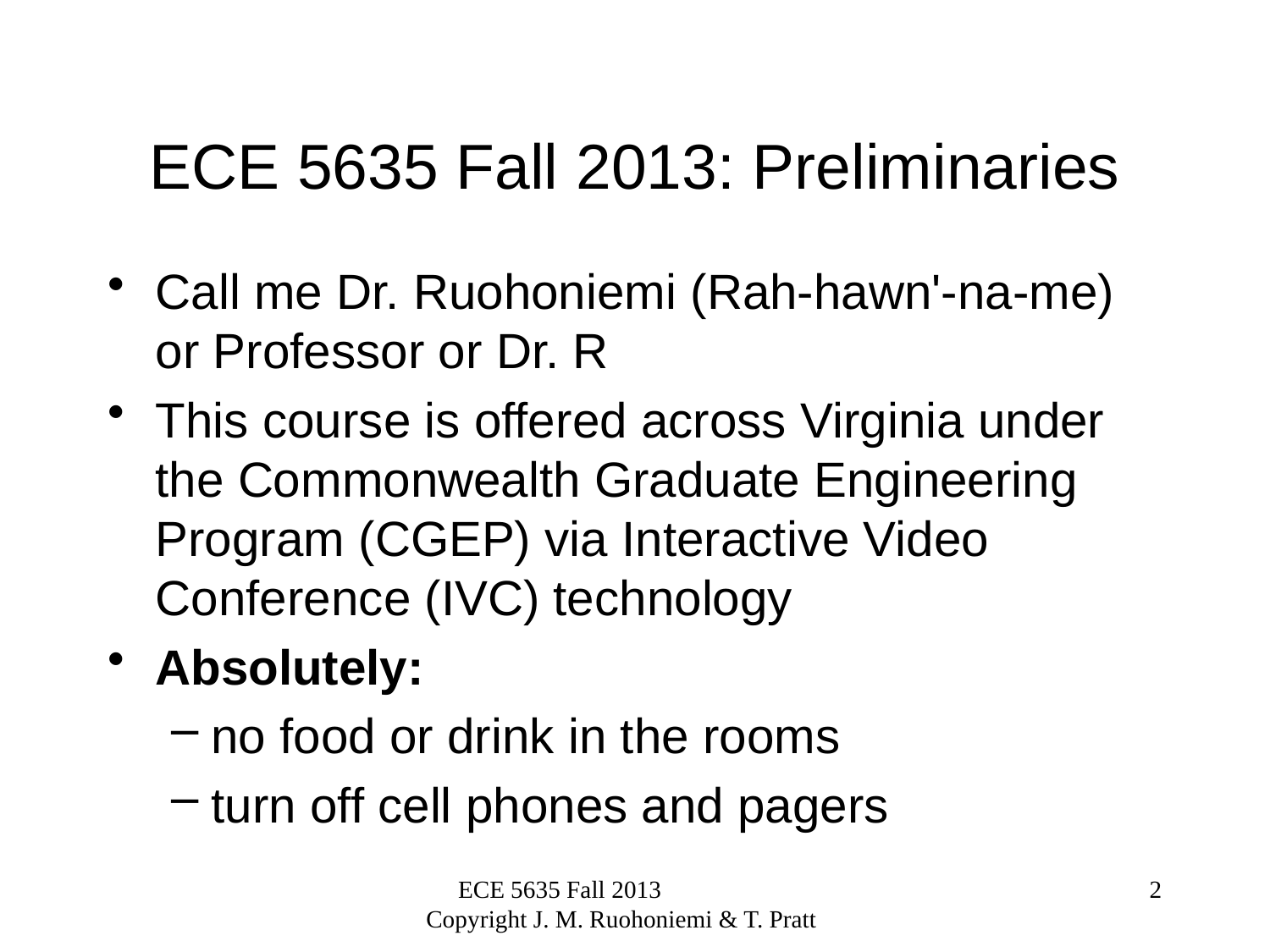

# ECE 5635 Fall 2013: Preliminaries
Call me Dr. Ruohoniemi (Rah-hawn'-na-me) or Professor or Dr. R
This course is offered across Virginia under the Commonwealth Graduate Engineering Program (CGEP) via Interactive Video Conference (IVC) technology
Absolutely:
no food or drink in the rooms
turn off cell phones and pagers

ECE 5635 Fall 2013                      Copyright J. M. Ruohoniemi & T. Pratt
2